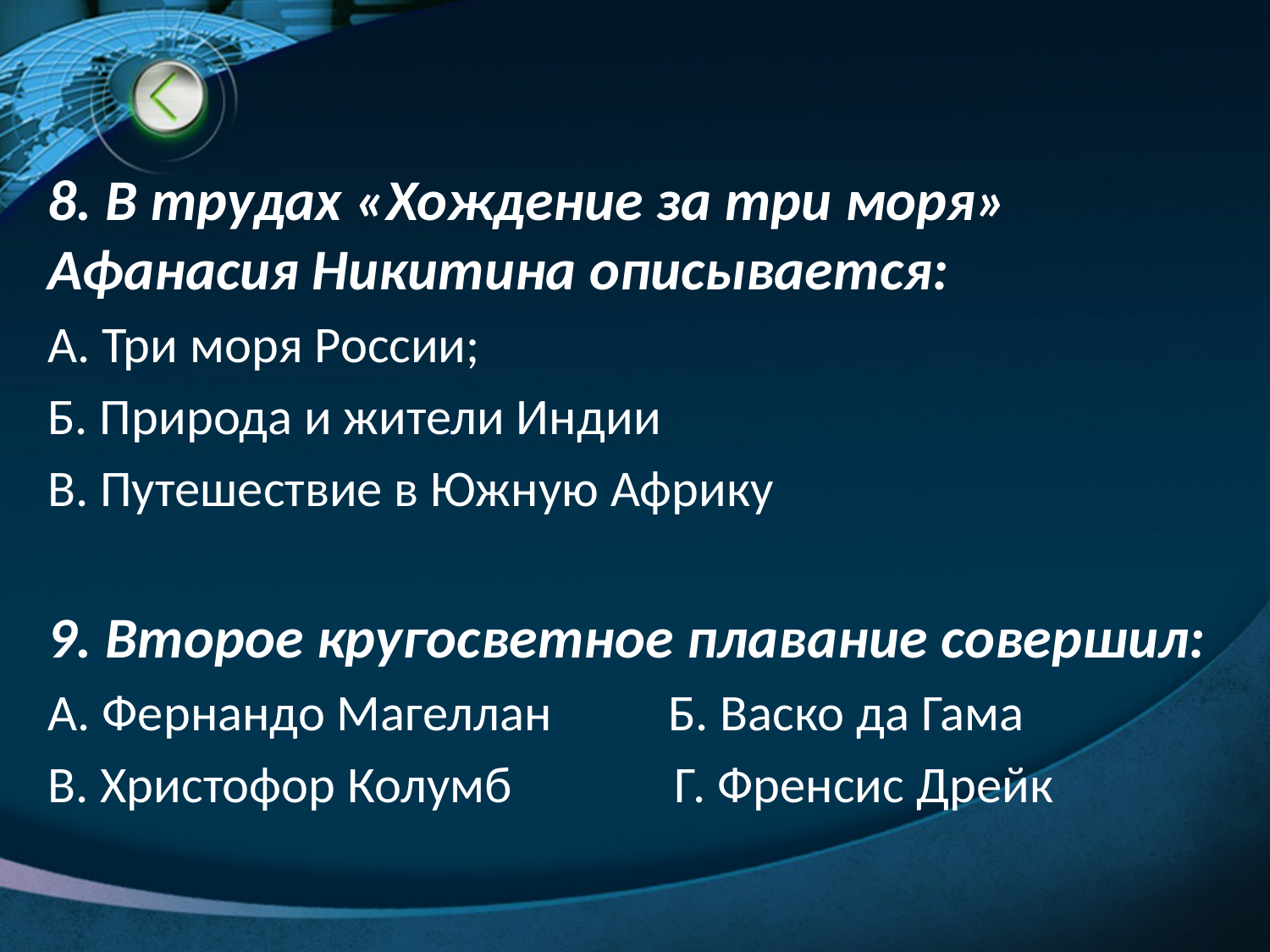

8. В трудах «Хождение за три моря» Афанасия Никитина описывается:
А. Три моря России;
Б. Природа и жители Индии
В. Путешествие в Южную Африку

9. Второе кругосветное плавание совершил:
А. Фернандо Магеллан          Б. Васко да Гама
В. Христофор Колумб              Г. Френсис Дрейк